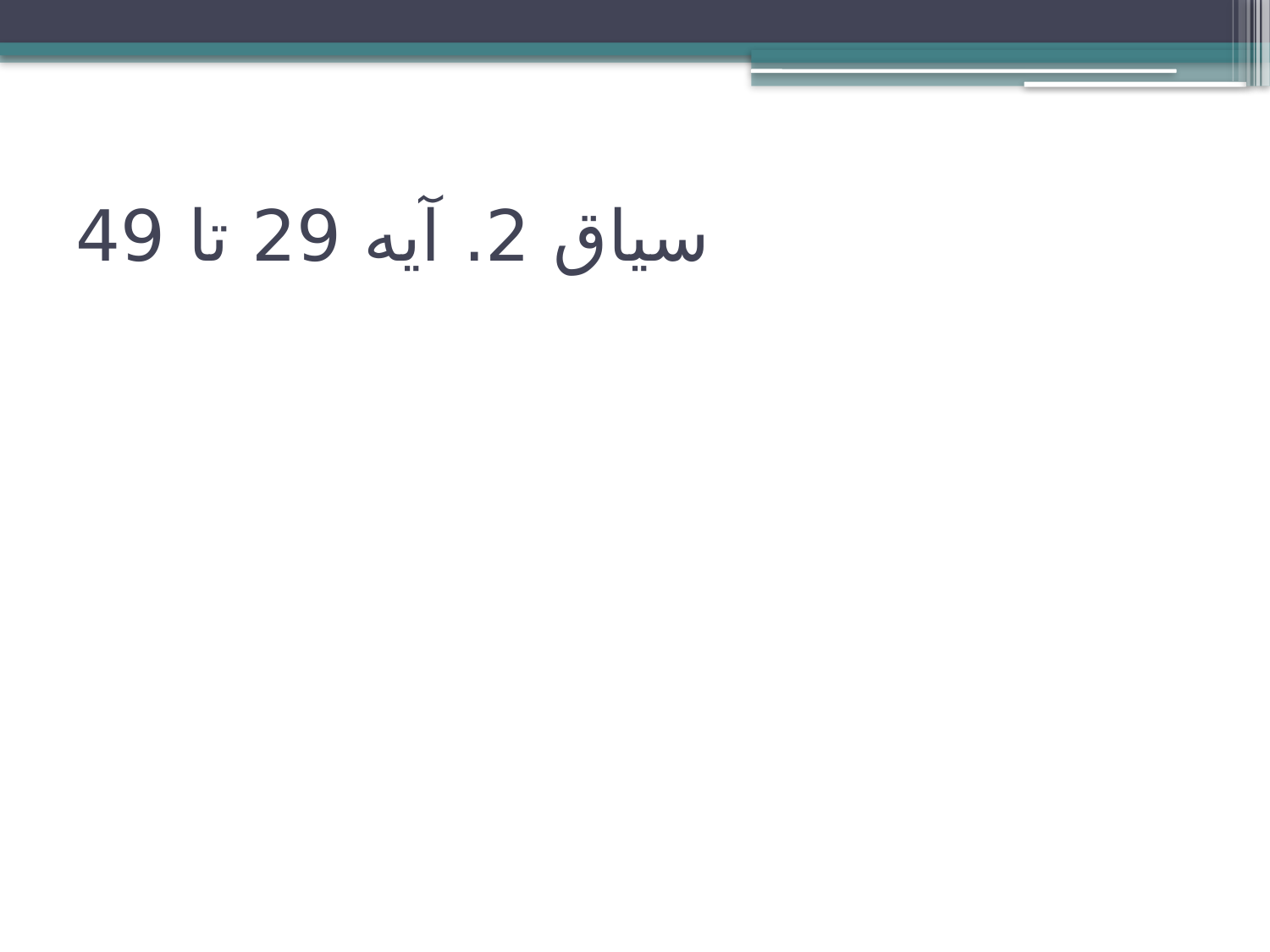

# سیاق 2. آیه 29 تا 49